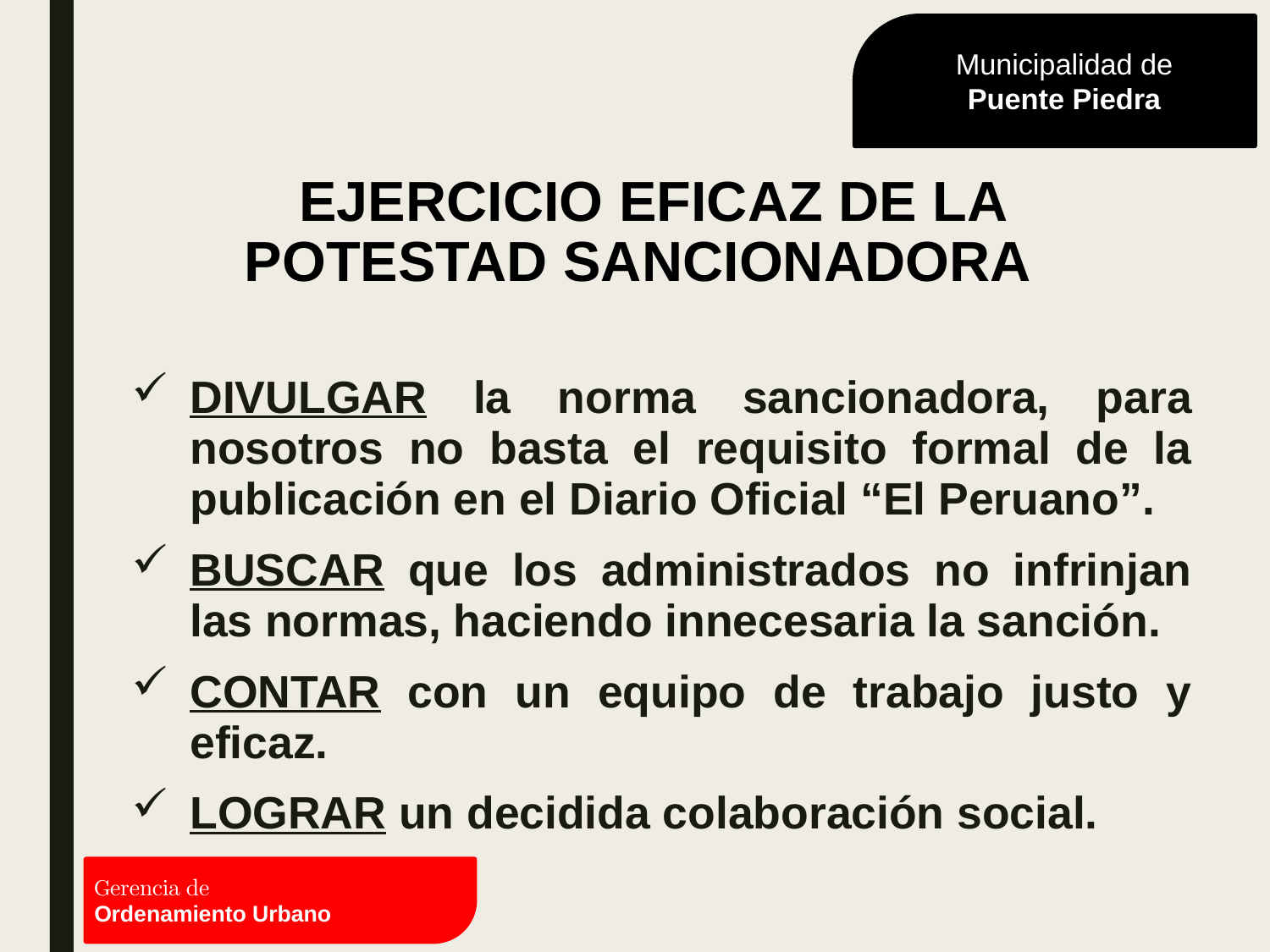

Municipalidad de
Puente Piedra
# EJERCICIO EFICAZ DE LA POTESTAD SANCIONADORA
DIVULGAR la norma sancionadora, para nosotros no basta el requisito formal de la publicación en el Diario Oficial “El Peruano”.
BUSCAR que los administrados no infrinjan las normas, haciendo innecesaria la sanción.
CONTAR con un equipo de trabajo justo y eficaz.
LOGRAR un decidida colaboración social.

Gerencia de
Ordenamiento Urbano